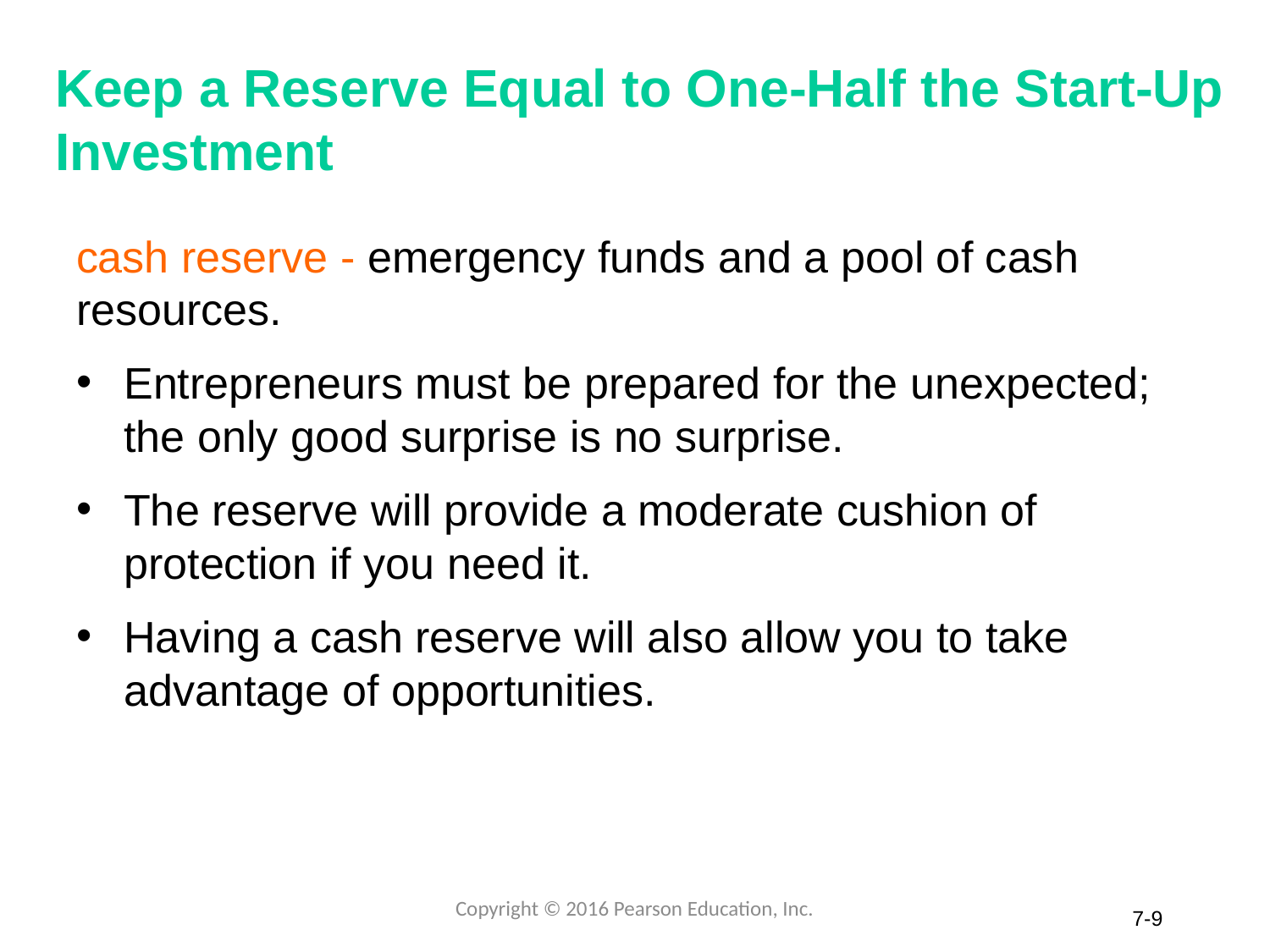

# Keep a Reserve Equal to One-Half the Start-Up Investment
cash reserve - emergency funds and a pool of cash resources.

Entrepreneurs must be prepared for the unexpected; the only good surprise is no surprise.

The reserve will provide a moderate cushion of protection if you need it.

Having a cash reserve will also allow you to take advantage of opportunities.
Copyright © 2016 Pearson Education, Inc.